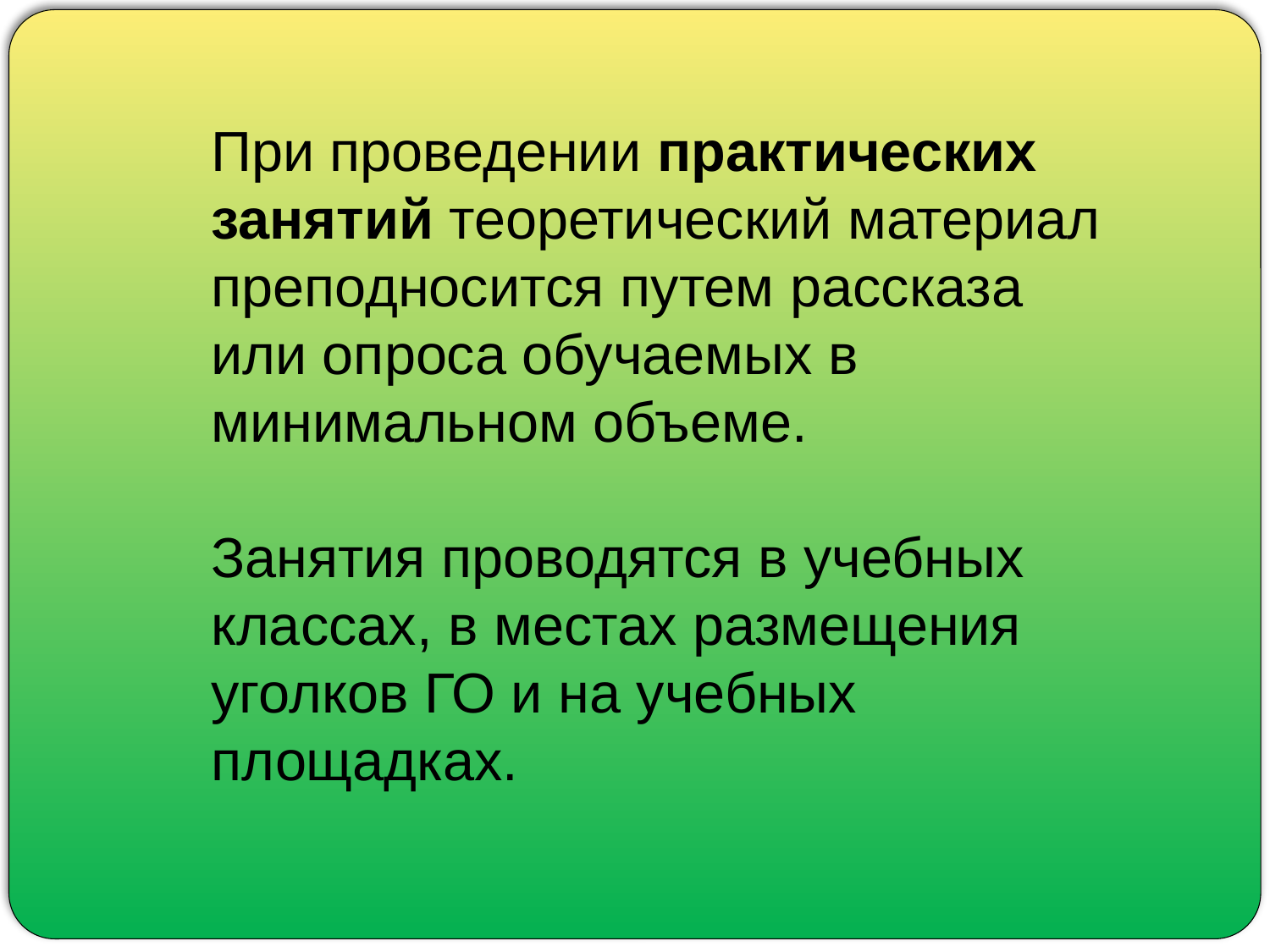

При проведении практических занятий теоретический материал преподносится путем рассказа или опроса обучаемых в минимальном объеме.

Занятия проводятся в учебных классах, в местах размещения уголков ГО и на учебных площадках.